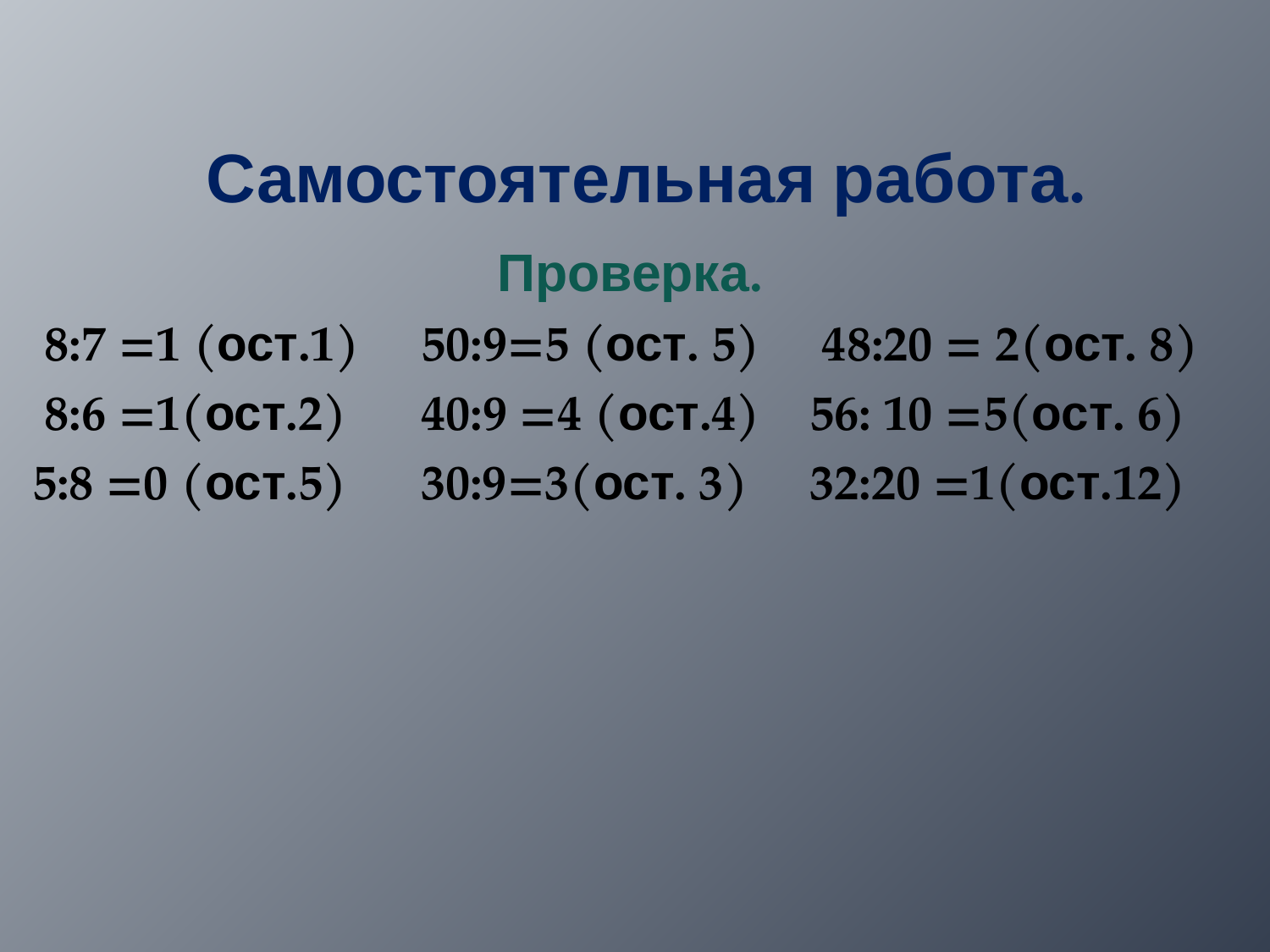

Самостоятельная работа.
Проверка.
 8:7 =1 (ост.1)     50:9=5 (ост. 5)     48:20 = 2(ост. 8)
 8:6 =1(ост.2)      40:9 =4 (ост.4)    56: 10 =5(ост. 6)
5:8 =0 (ост.5)      30:9=3(ост. 3)     32:20 =1(ост.12)

#